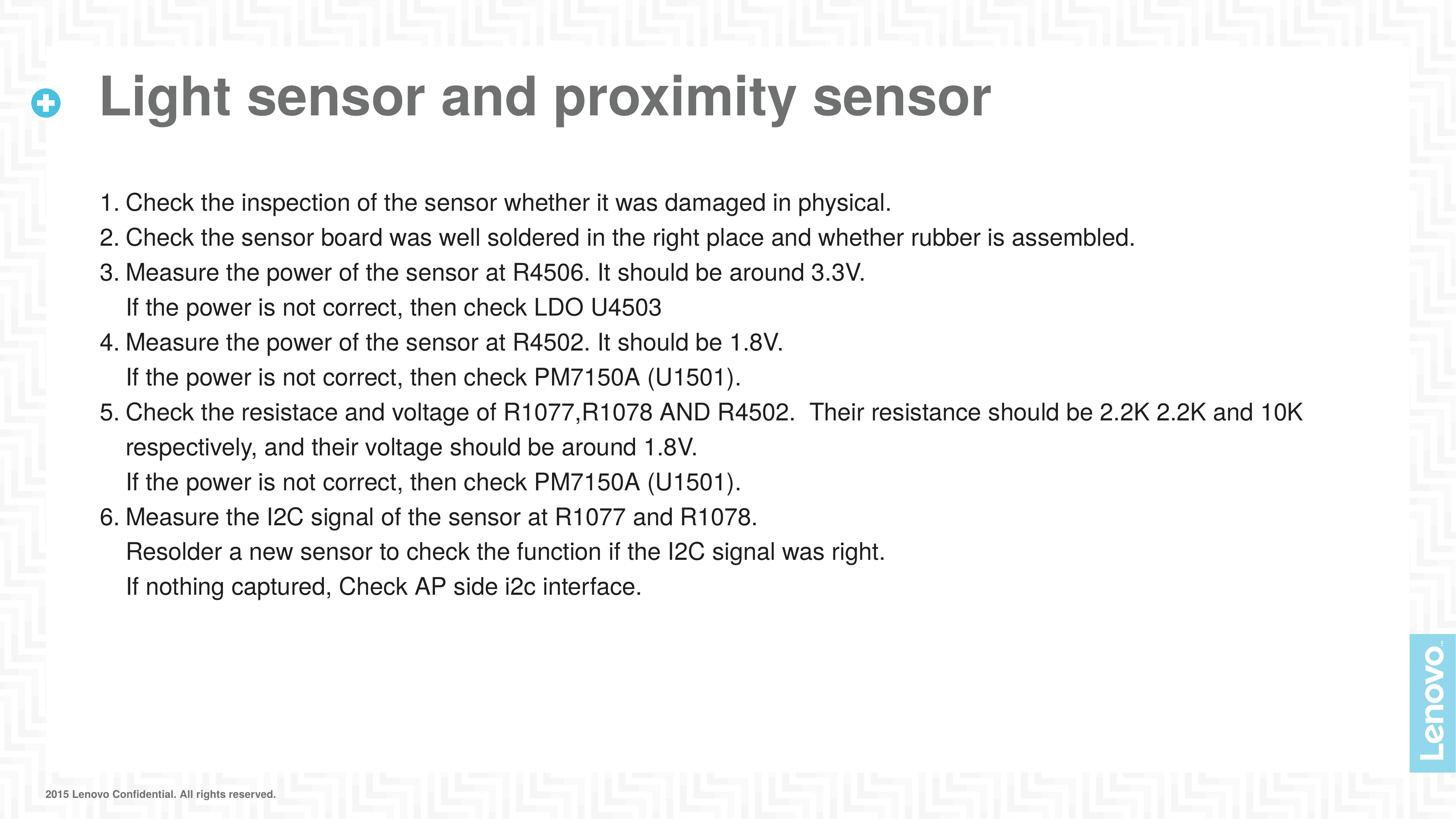

# Light sensor and proximity sensor
Check the inspection of the sensor whether it was damaged in physical.
Check the sensor board was well soldered in the right place and whether rubber is assembled.
Measure the power of the sensor at R4506. It should be around 3.3V.
If the power is not correct, then check LDO U4503
Measure the power of the sensor at R4502. It should be 1.8V.
If the power is not correct, then check PM7150A (U1501).
Check the resistace and voltage of R1077,R1078 AND R4502.  Their resistance should be 2.2K 2.2K and 10K respectively, and their voltage should be around 1.8V.
If the power is not correct, then check PM7150A (U1501).
Measure the I2C signal of the sensor at R1077 and R1078.
Resolder a new sensor to check the function if the I2C signal was right.
If nothing captured, Check AP side i2c interface.